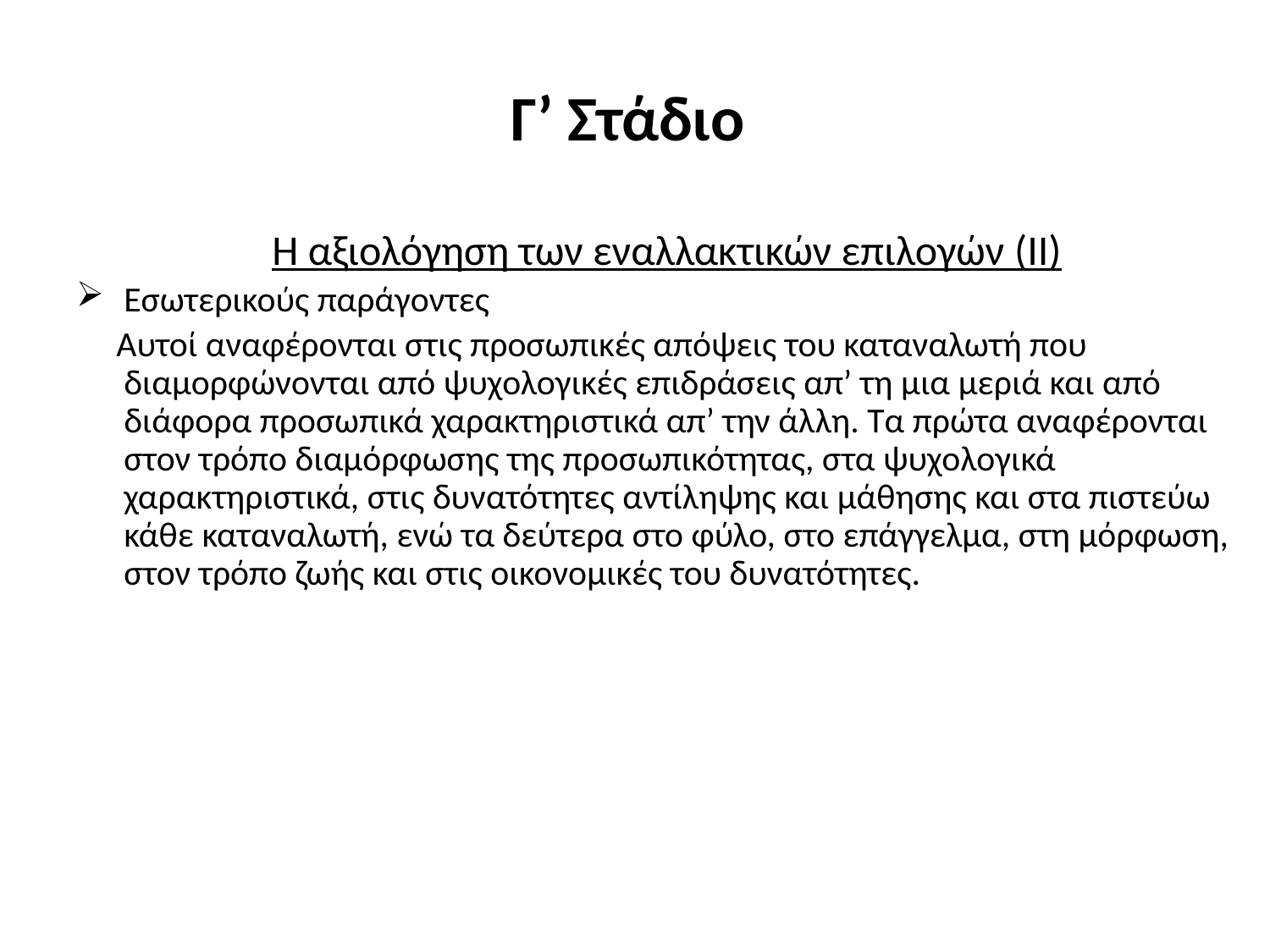

# Γ’ Στάδιο
Η αξιολόγηση των εναλλακτικών επιλογών (II)
Εσωτερικούς παράγοντες
     Αυτοί αναφέρονται στις προσωπικές απόψεις του καταναλωτή που διαμορφώνονται από ψυχολογικές επιδράσεις απ’ τη μια μεριά και από διάφορα προσωπικά χαρακτηριστικά απ’ την άλλη. Τα πρώτα αναφέρονται στον τρόπο διαμόρφωσης της προσωπικότητας, στα ψυχολογικά χαρακτηριστικά, στις δυνατότητες αντίληψης και μάθησης και στα πιστεύω κάθε καταναλωτή, ενώ τα δεύτερα στο φύλο, στο επάγγελμα, στη μόρφωση, στον τρόπο ζωής και στις οικονομικές του δυνατότητες.